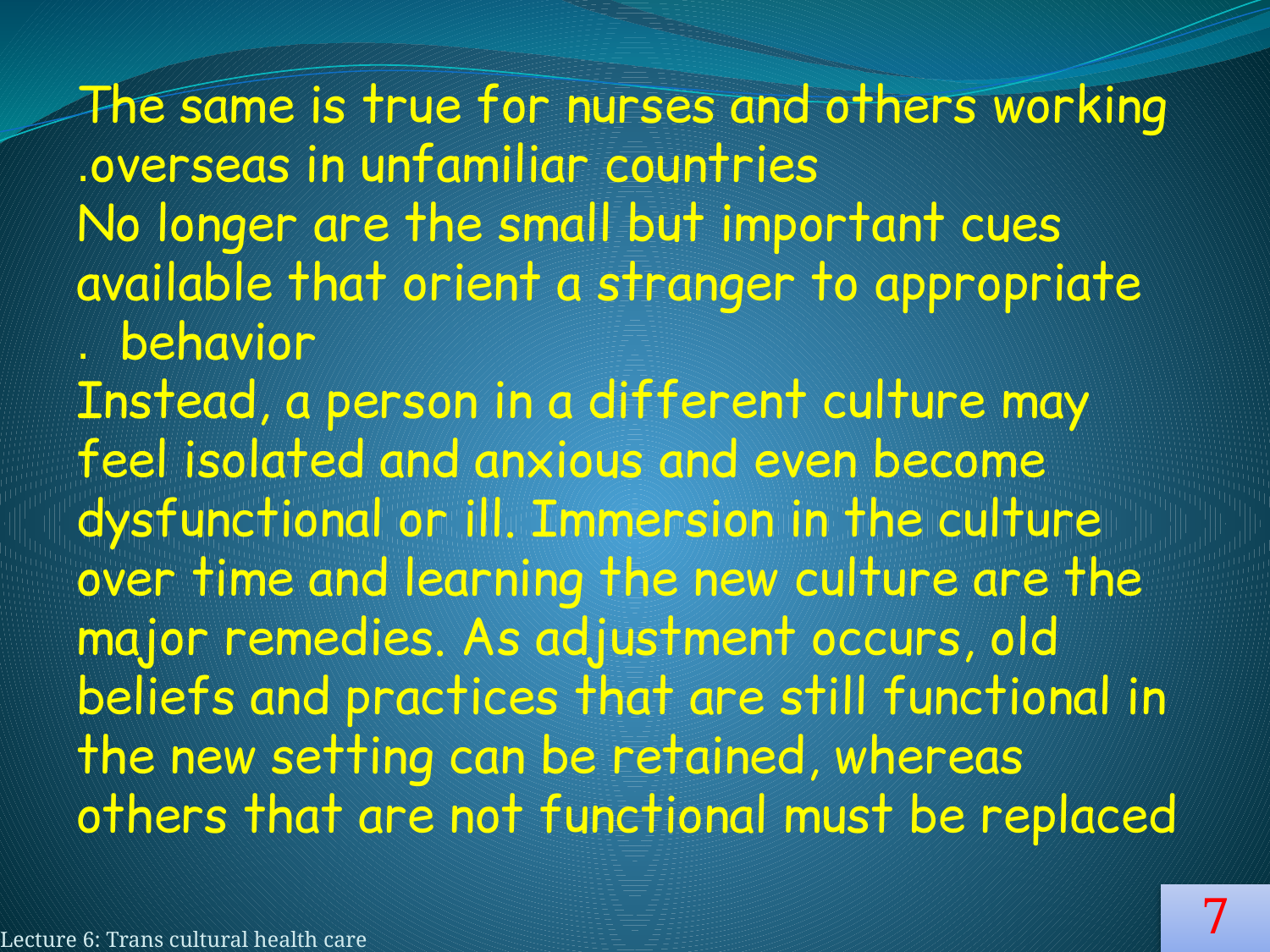

The same is true for nurses and others working overseas in unfamiliar countries.
No longer are the small but important cues available that orient a stranger to appropriate     behavior.
Instead, a person in a different culture may feel isolated and anxious and even become dysfunctional or ill. Immersion in the culture over time and learning the new culture are the major remedies. As adjustment occurs, old beliefs and practices that are still functional in the new setting can be retained, whereas others that are not functional must be replaced
#
7
Lecture 6: Trans cultural health care